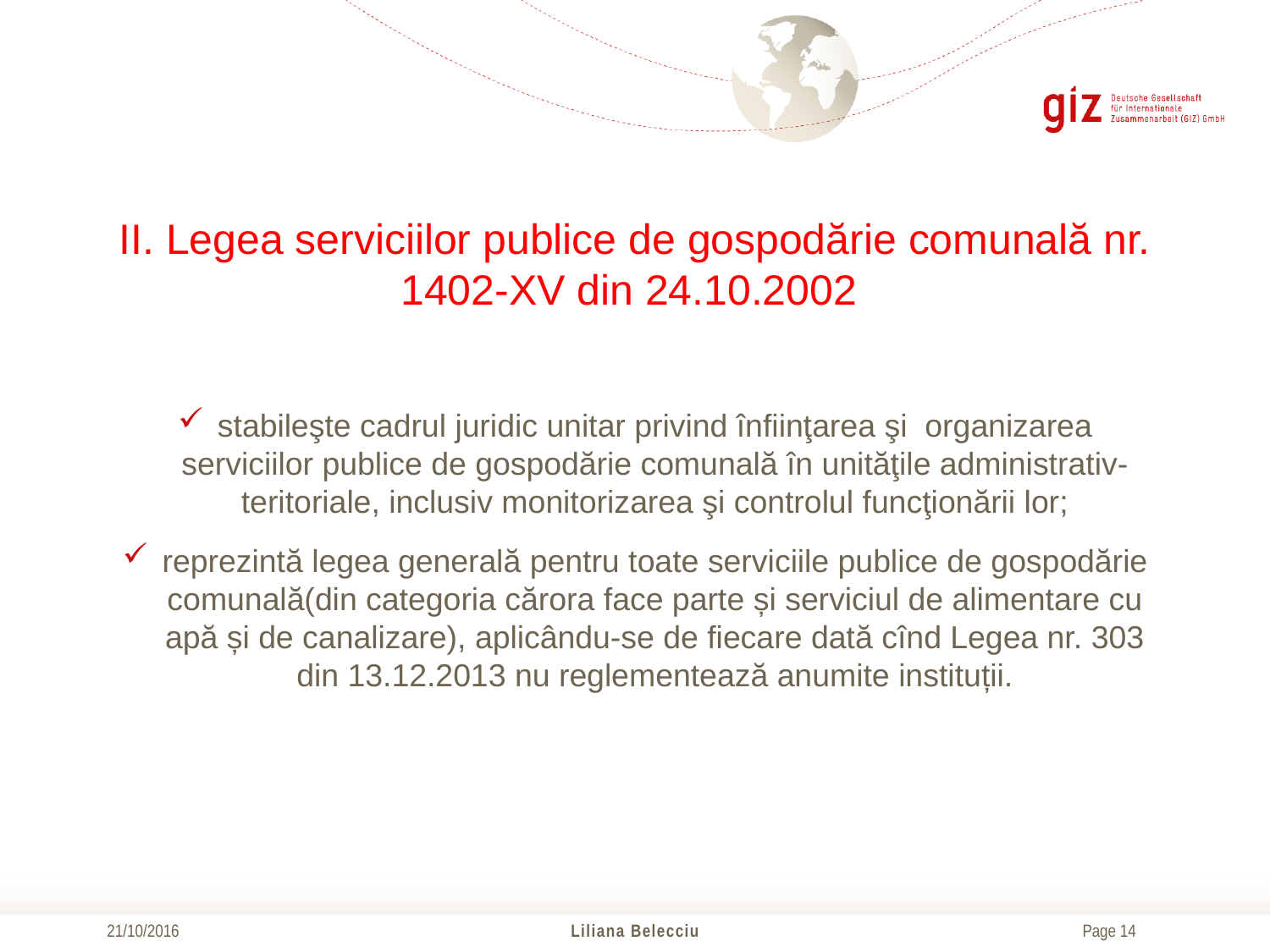

# II. Legea serviciilor publice de gospodărie comunală nr. 1402-XV din 24.10.2002

stabileşte cadrul juridic unitar privind înfiinţarea şi  organizarea serviciilor publice de gospodărie comunală în unităţile administrativ-teritoriale, inclusiv monitorizarea şi controlul funcţionării lor;
reprezintă legea generală pentru toate serviciile publice de gospodărie comunală(din categoria cărora face parte și serviciul de alimentare cu apă și de canalizare), aplicându-se de fiecare dată cînd Legea nr. 303 din 13.12.2013 nu reglementează anumite instituții.

21/10/2016
Liliana Belecciu